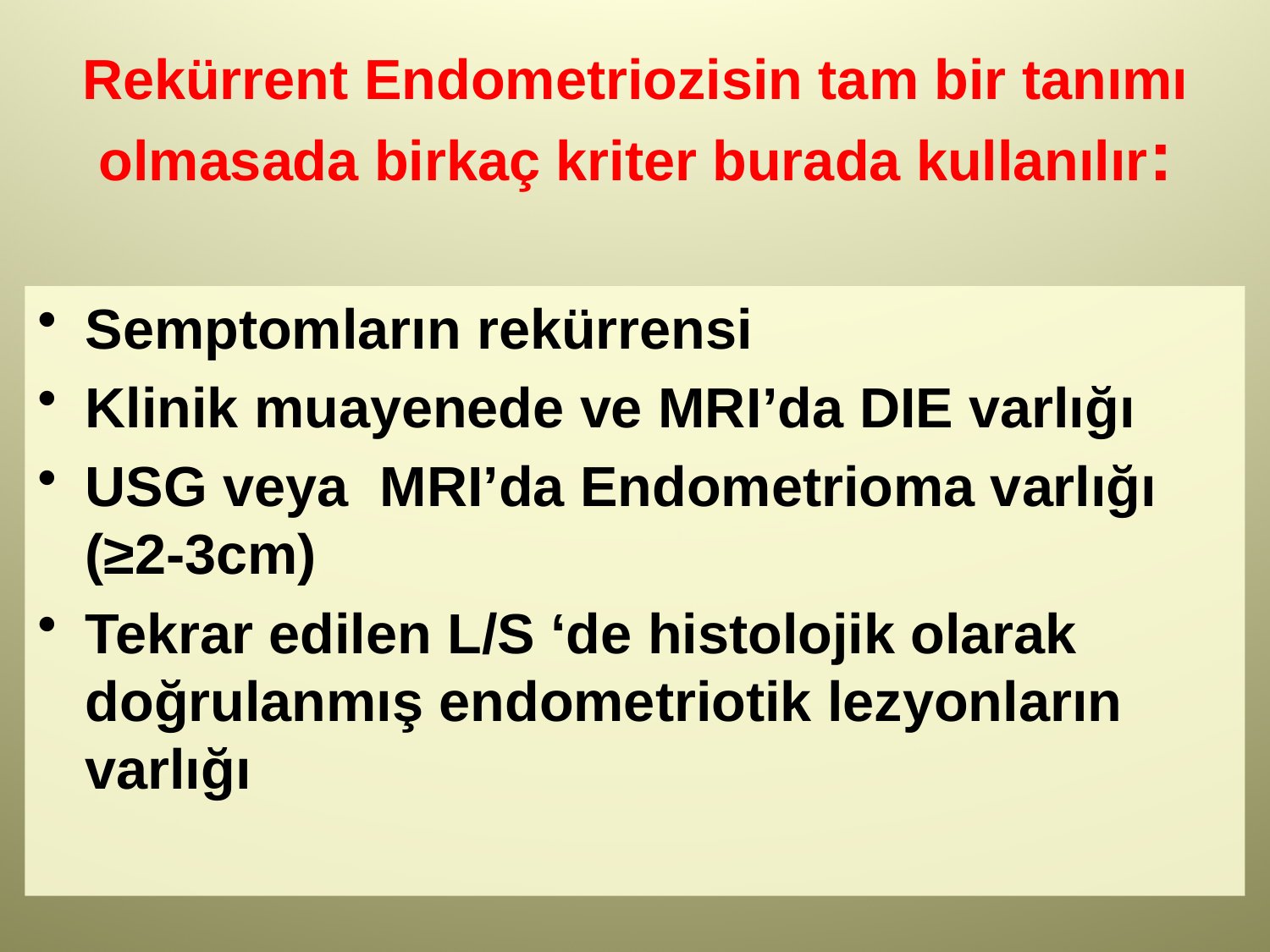

# Rekürrent Endometriozisin tam bir tanımı olmasada birkaç kriter burada kullanılır:
Semptomların rekürrensi
Klinik muayenede ve MRI’da DIE varlığı
USG veya  MRI’da Endometrioma varlığı (≥2-3cm)
Tekrar edilen L/S ‘de histolojik olarak doğrulanmış endometriotik lezyonların varlığı